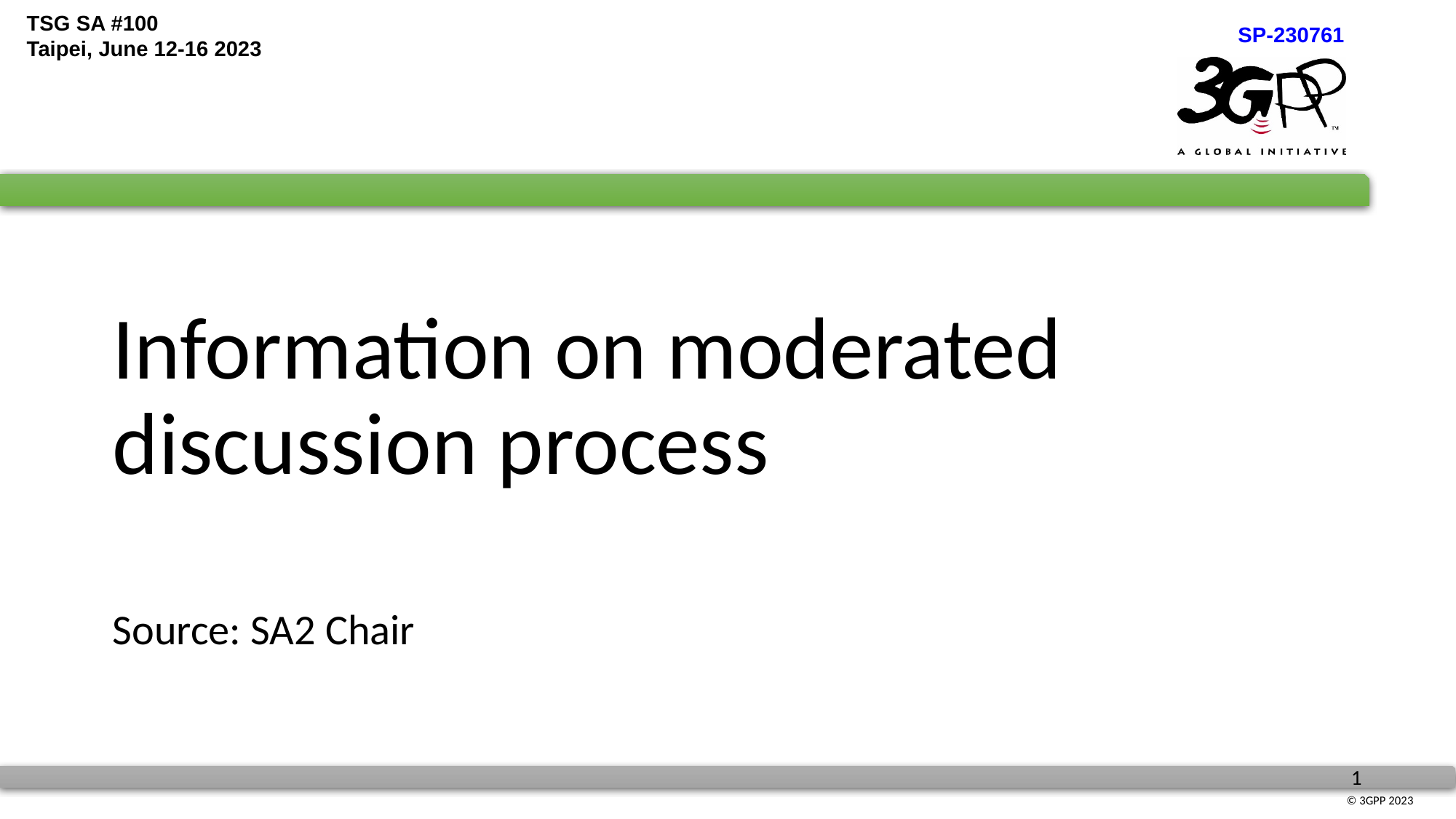

# Information on moderated discussion process
Source: SA2 Chair